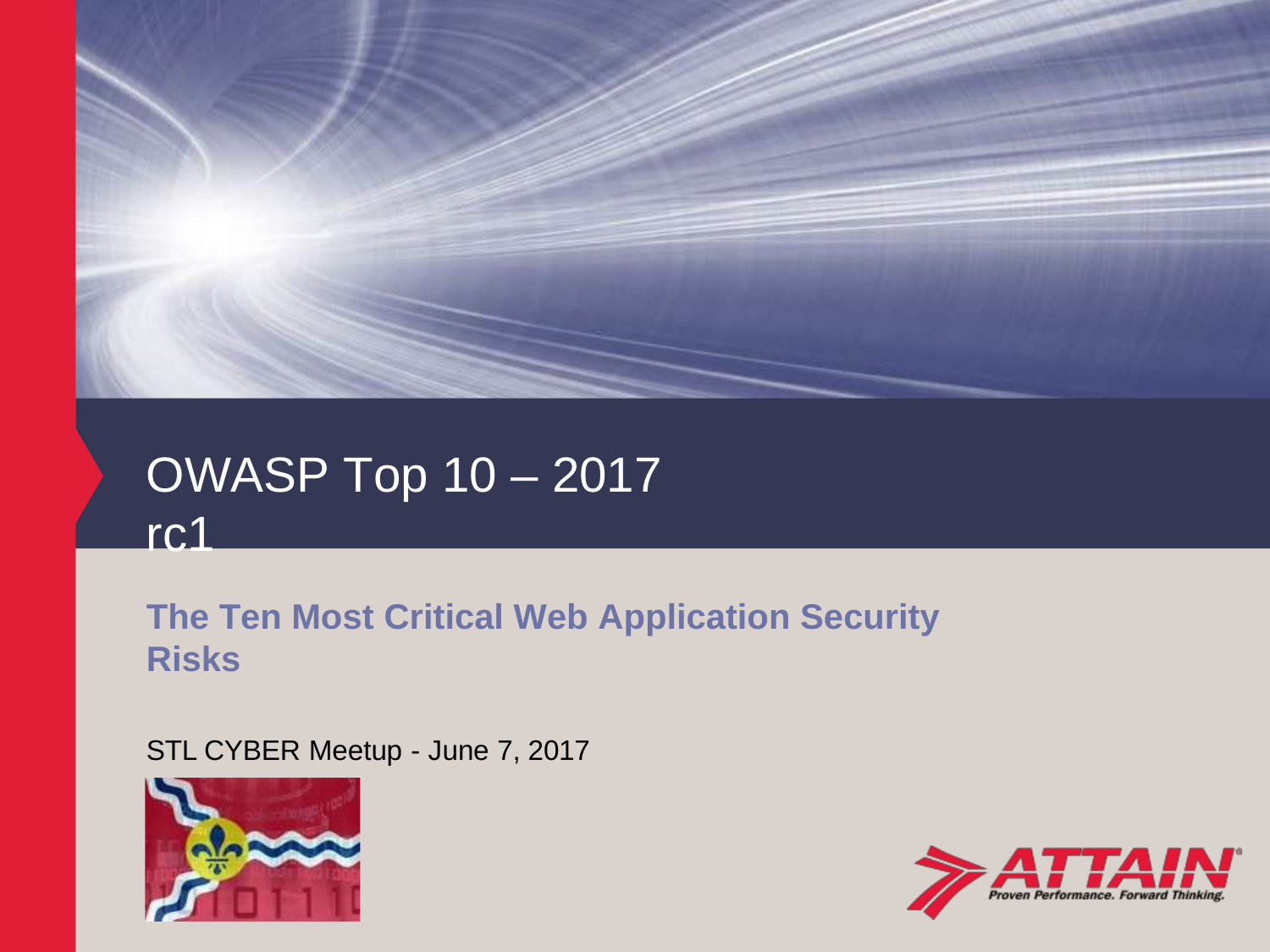

OWASP Top 10 – 2017 rc1

The Ten Most Critical Web Application Security Risks

STL CYBER Meetup - June 7, 2017

©2017 Attain, LLC